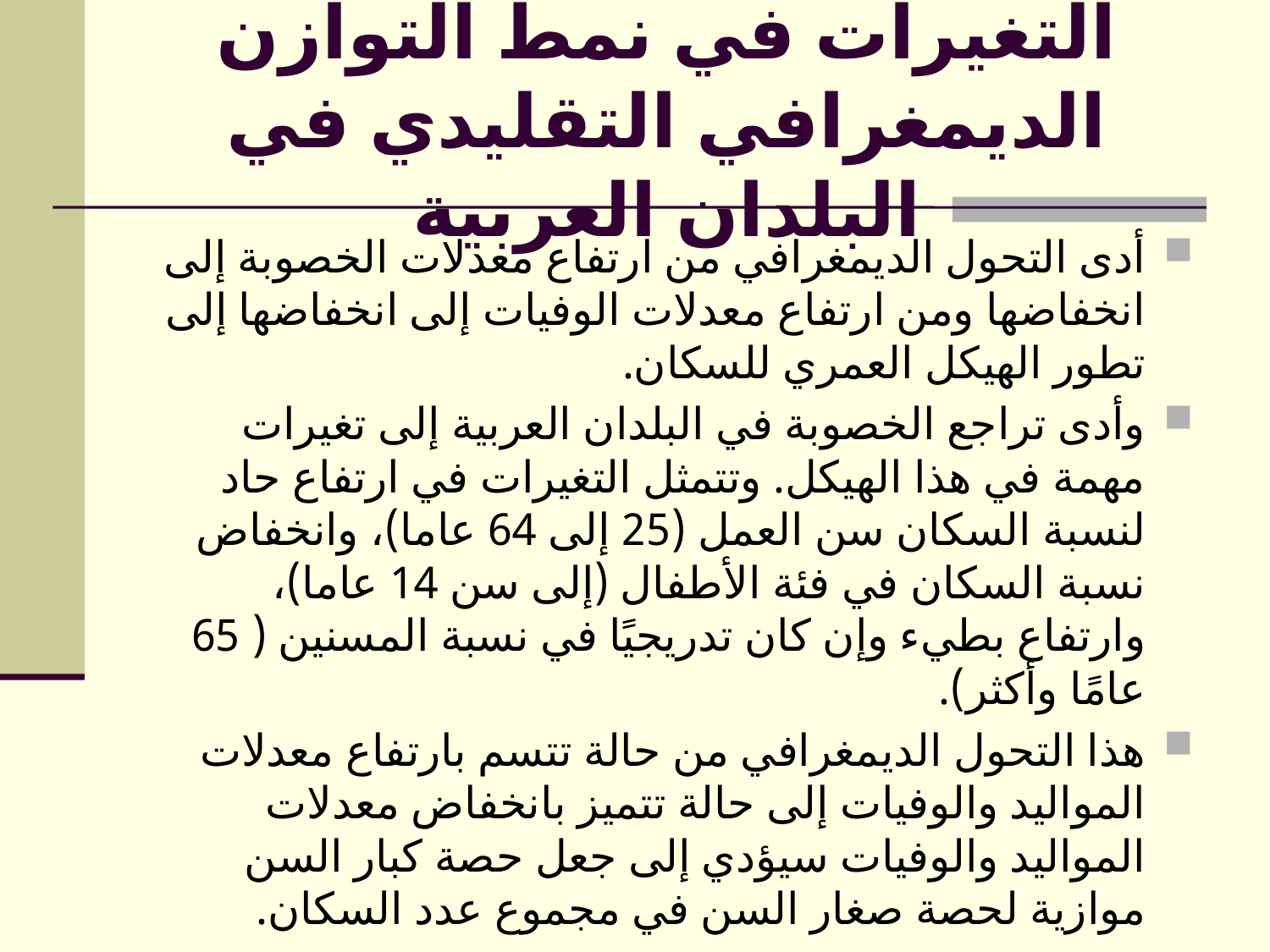

# التغيرات في نمط التوازن الديمغرافي التقليدي في البلدان العربية
أدى التحول الديمغرافي من ارتفاع معدلات الخصوبة إلى انخفاضها ومن ارتفاع معدلات الوفيات إلى انخفاضها إلى تطور الهيكل العمري للسكان.
وأدى تراجع الخصوبة في البلدان العربية إلى تغيرات مهمة في هذا الهيكل. وتتمثل التغيرات في ارتفاع حاد لنسبة السكان سن العمل (25 إلى 64 عاما)، وانخفاض نسبة السكان في فئة الأطفال (إلى سن 14 عاما)، وارتفاع بطيء وإن كان تدريجيًا في نسبة المسنين ( 65 عامًا وأكثر).
هذا التحول الديمغرافي من حالة تتسم بارتفاع معدلات المواليد والوفيات إلى حالة تتميز بانخفاض معدلات المواليد والوفيات سيؤدي إلى جعل حصة كبار السن موازية لحصة صغار السن في مجموع عدد السكان.